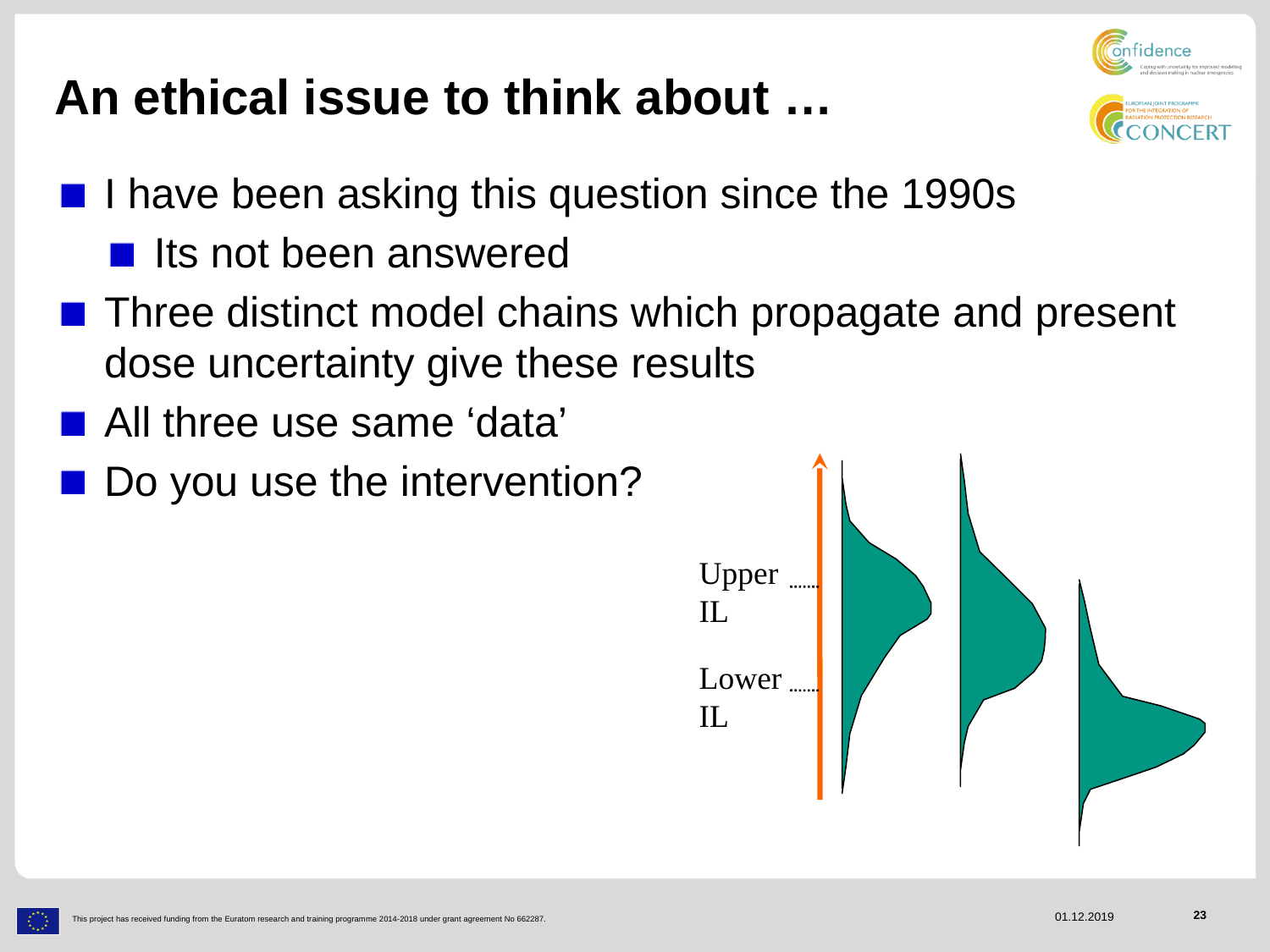

# An ethical issue to think about …
I have been asking this question since the 1990s
Its not been answered
Three distinct model chains which propagate and present dose uncertainty give these results
All three use same ‘data’
Do you use the intervention?

Upper IL

Lower IL